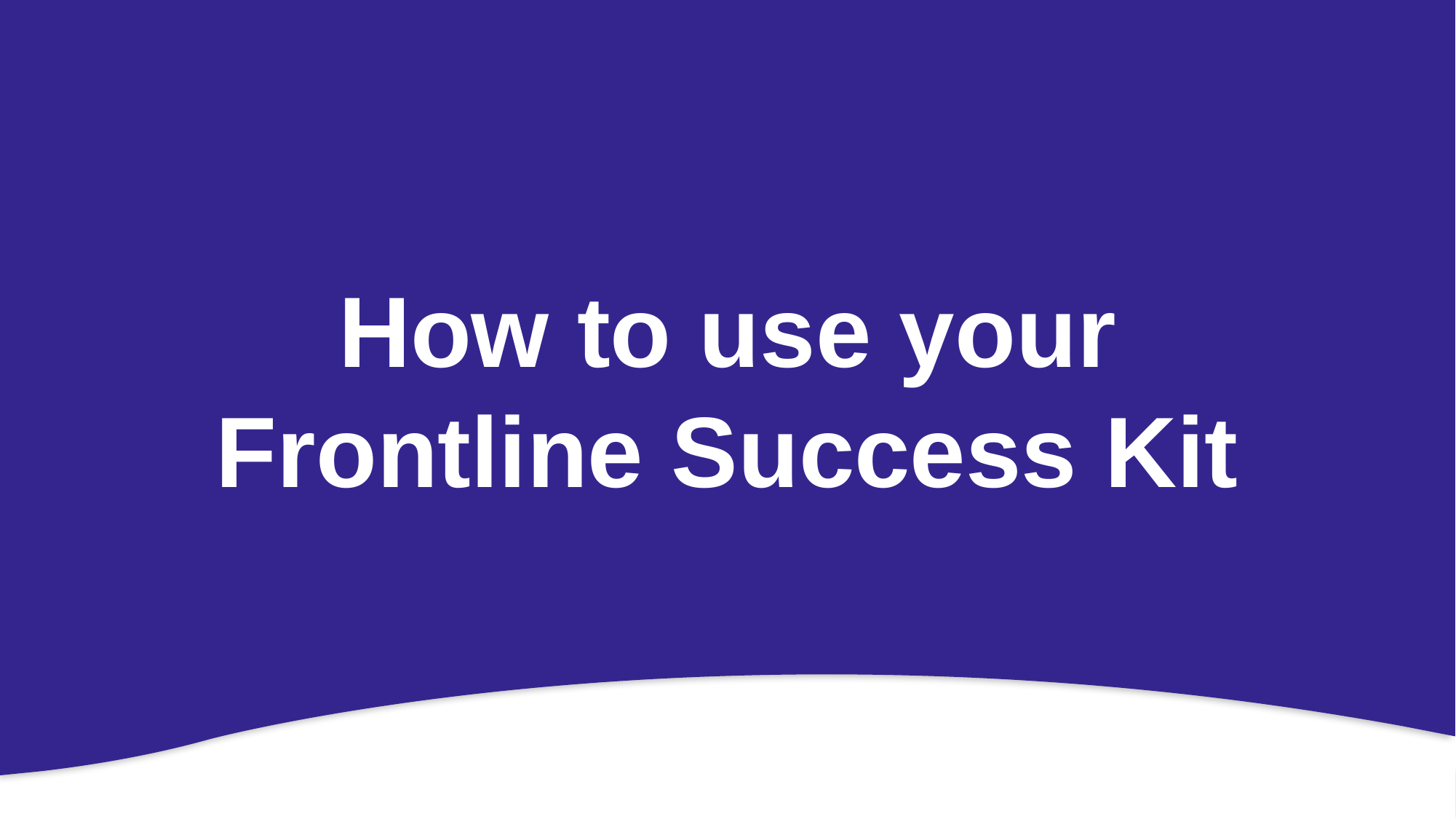

How to use your
Frontline Success Kit